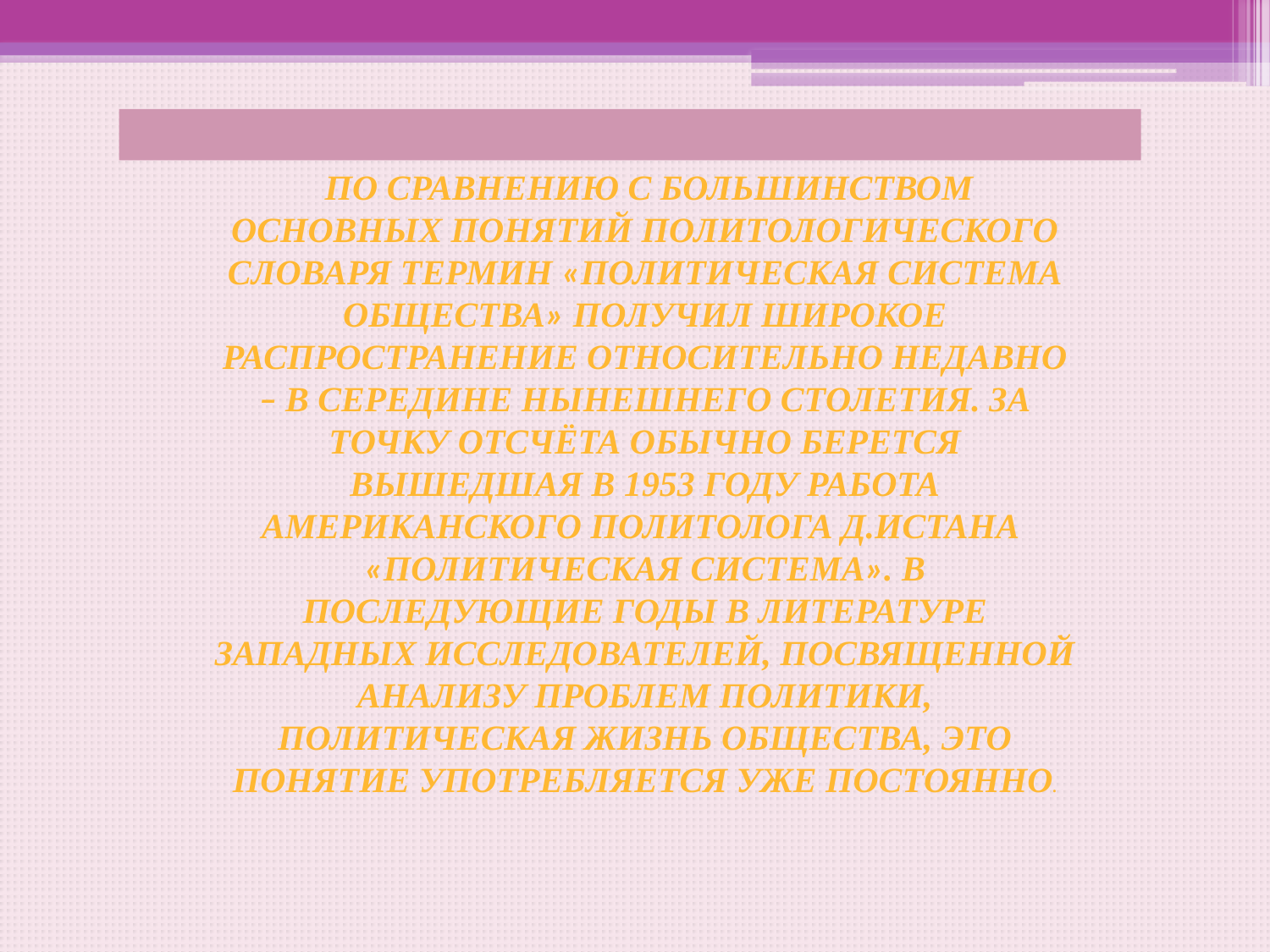

По сравнению с большинством основных понятий политологического словаря термин «политическая система общества» получил широкое распространение относительно недавно – в середине нынешнего столетия. За точку отсчёта обычно берется вышедшая в 1953 году работа американского политолога Д.Истана  «политическая система». В последующие годы в литературе западных исследователей, посвященной анализу проблем политики, политическая жизнь общества, это понятие употребляется уже постоянно.